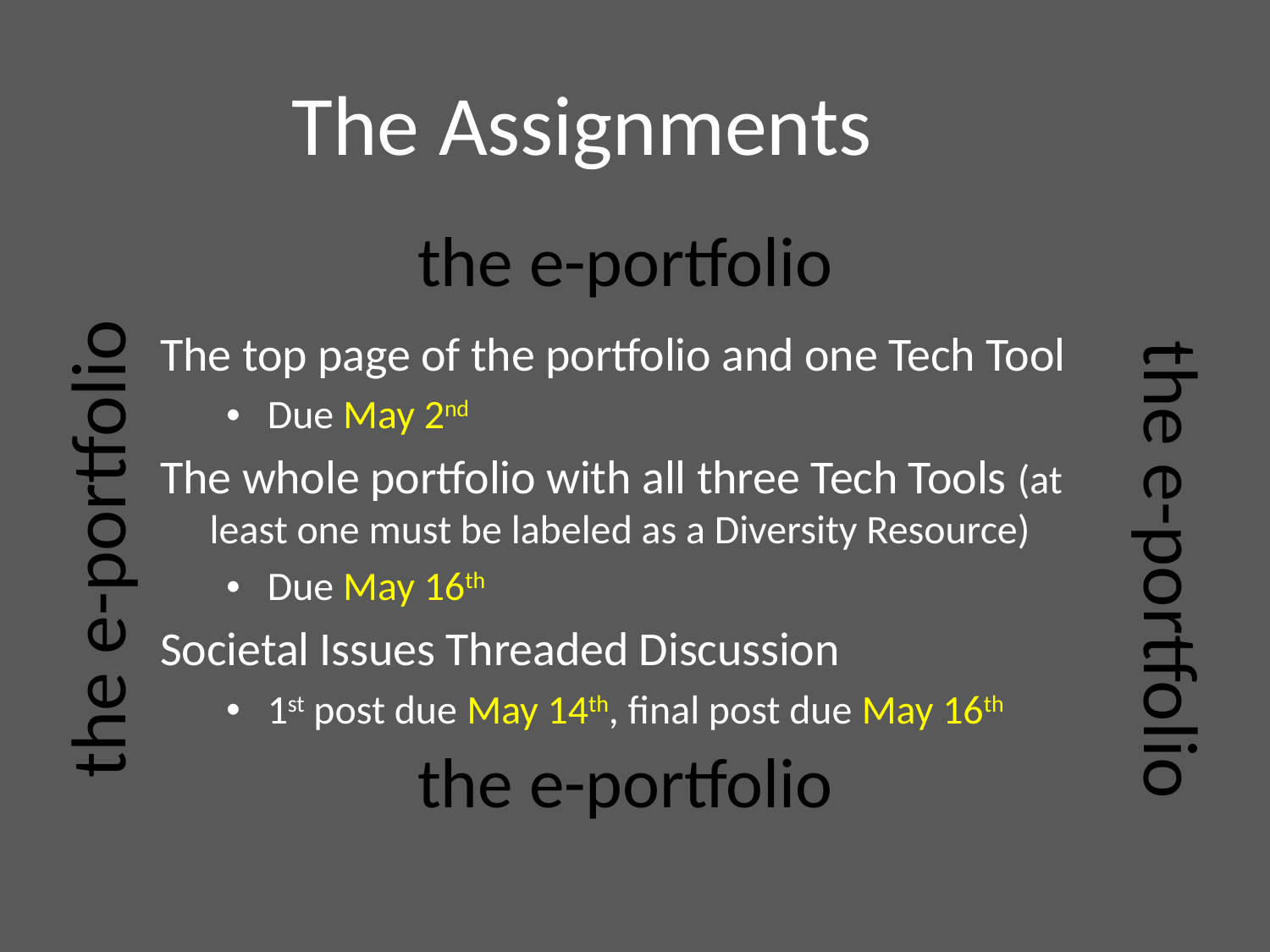

# The Assignments
the e-portfolio
The top page of the portfolio and one Tech Tool
Due May 2nd
The whole portfolio with all three Tech Tools (at least one must be labeled as a Diversity Resource)
Due May 16th
Societal Issues Threaded Discussion
1st post due May 14th, final post due May 16th
the e-portfolio
the e-portfolio
the e-portfolio